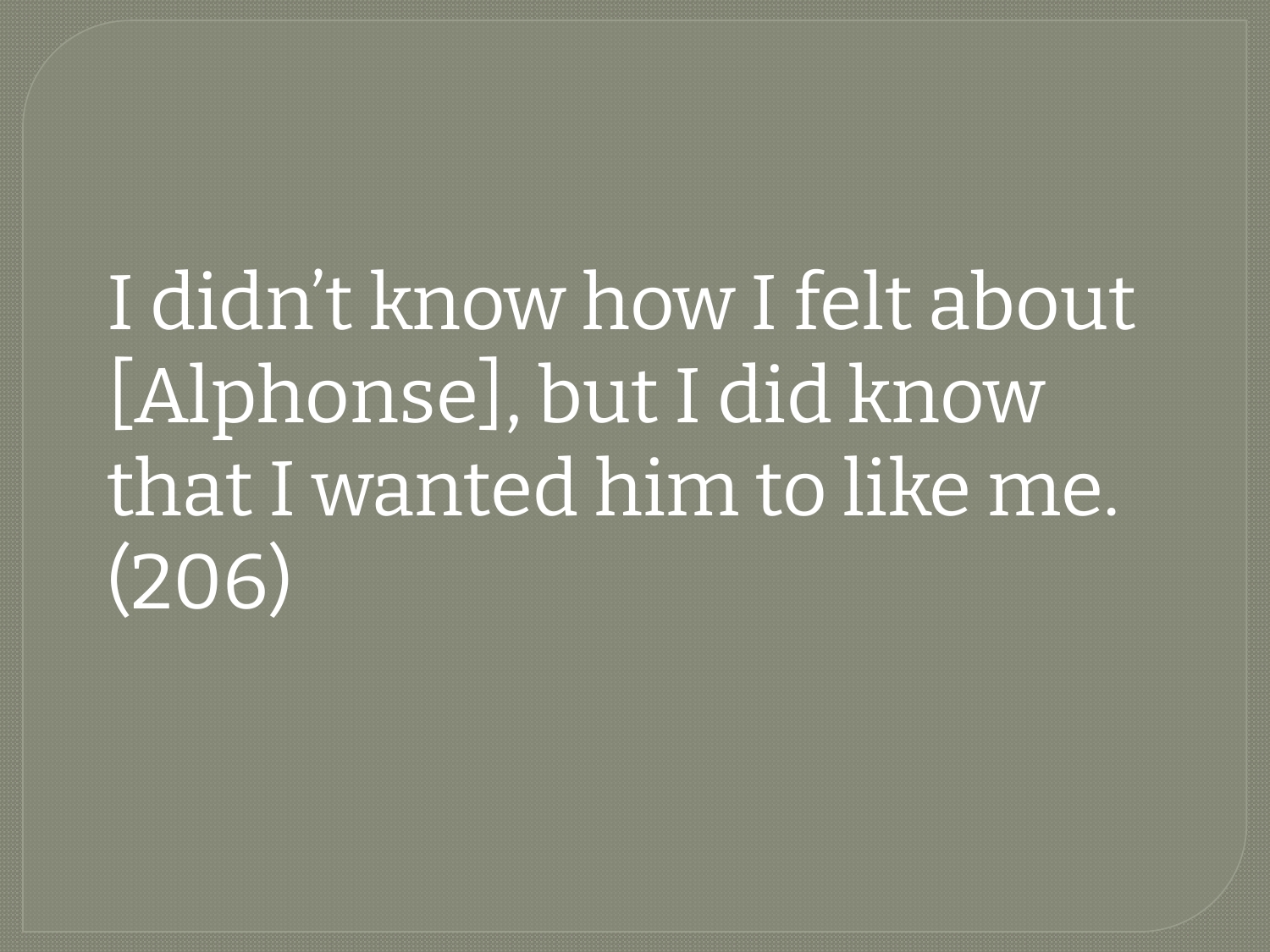

I didn’t know how I felt about [Alphonse], but I did know that I wanted him to like me. (206)